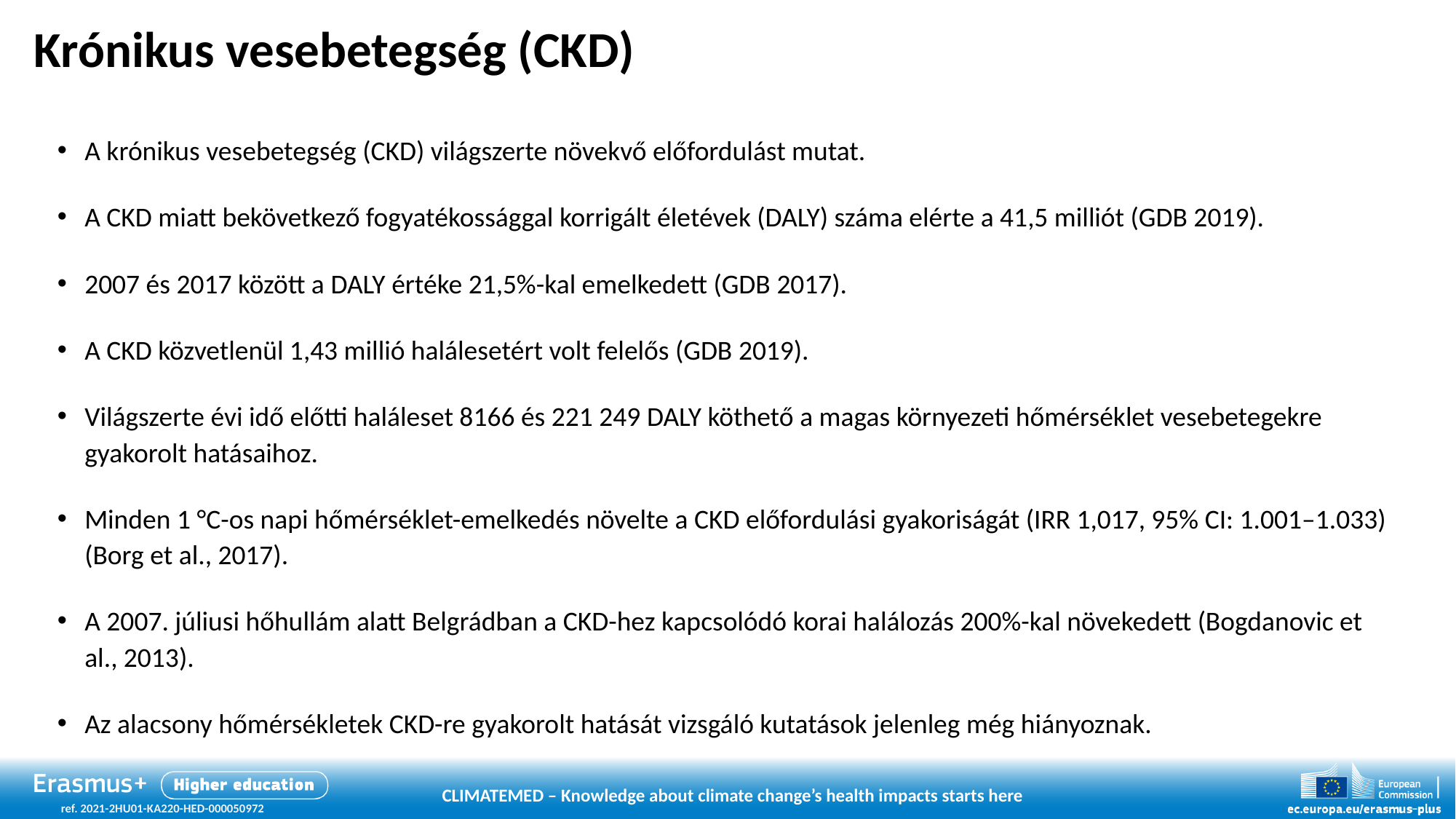

# Krónikus vesebetegség (CKD)
A krónikus vesebetegség (CKD) világszerte növekvő előfordulást mutat.
A CKD miatt bekövetkező fogyatékossággal korrigált életévek (DALY) száma elérte a 41,5 milliót (GDB 2019).
2007 és 2017 között a DALY értéke 21,5%-kal emelkedett (GDB 2017).
A CKD közvetlenül 1,43 millió halálesetért volt felelős (GDB 2019).
Világszerte évi idő előtti haláleset 8166 és 221 249 DALY köthető a magas környezeti hőmérséklet vesebetegekre gyakorolt hatásaihoz.
Minden 1 °C-os napi hőmérséklet-emelkedés növelte a CKD előfordulási gyakoriságát (IRR 1,017, 95% CI: 1.001–1.033) (Borg et al., 2017).
A 2007. júliusi hőhullám alatt Belgrádban a CKD-hez kapcsolódó korai halálozás 200%-kal növekedett (Bogdanovic et al., 2013).
Az alacsony hőmérsékletek CKD-re gyakorolt hatását vizsgáló kutatások jelenleg még hiányoznak.